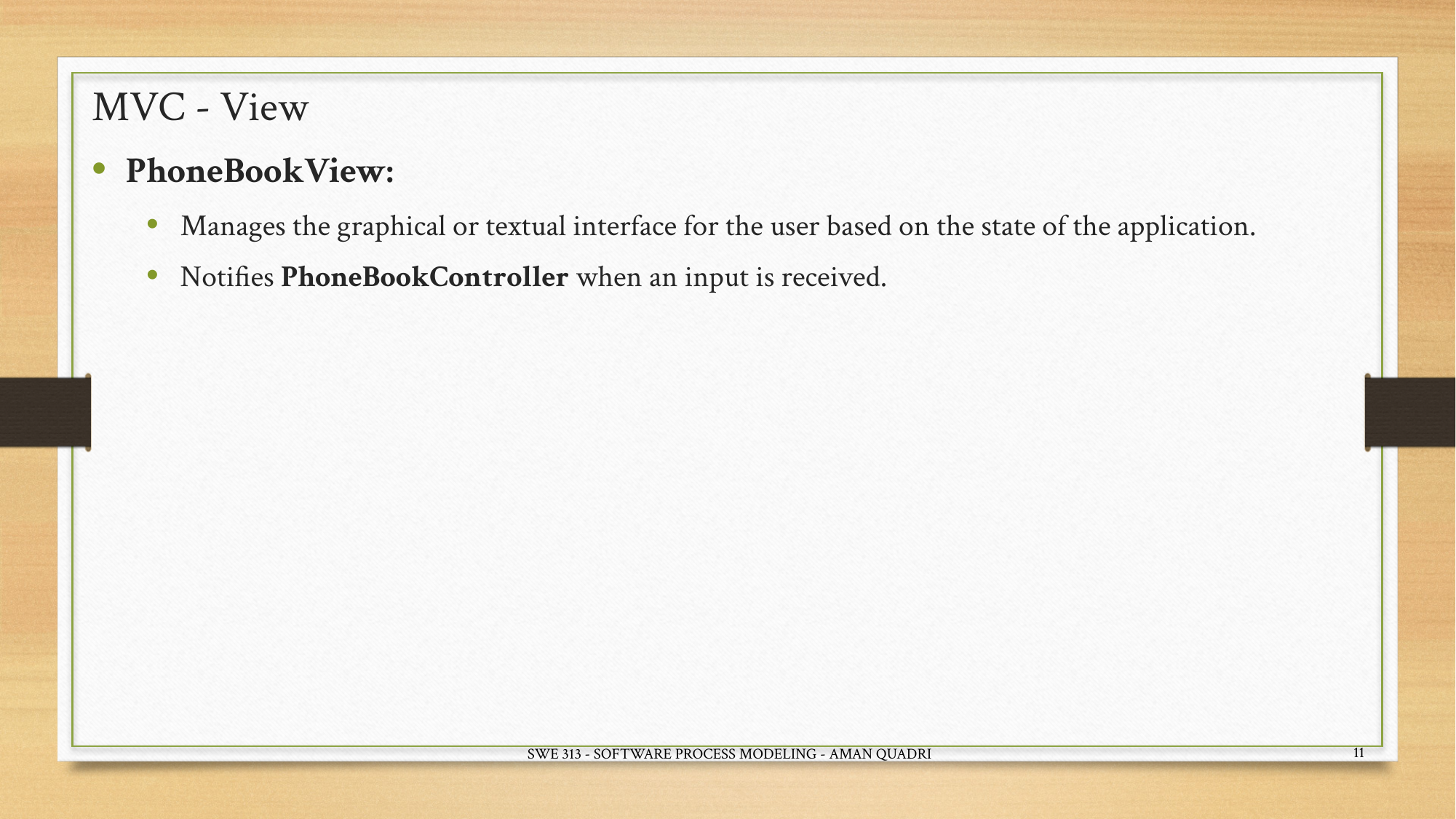

# MVC - View
PhoneBookView:
Manages the graphical or textual interface for the user based on the state of the application.
Notifies PhoneBookController when an input is received.

11
SWE 313 - SOFTWARE PROCESS MODELING - AMAN QUADRI